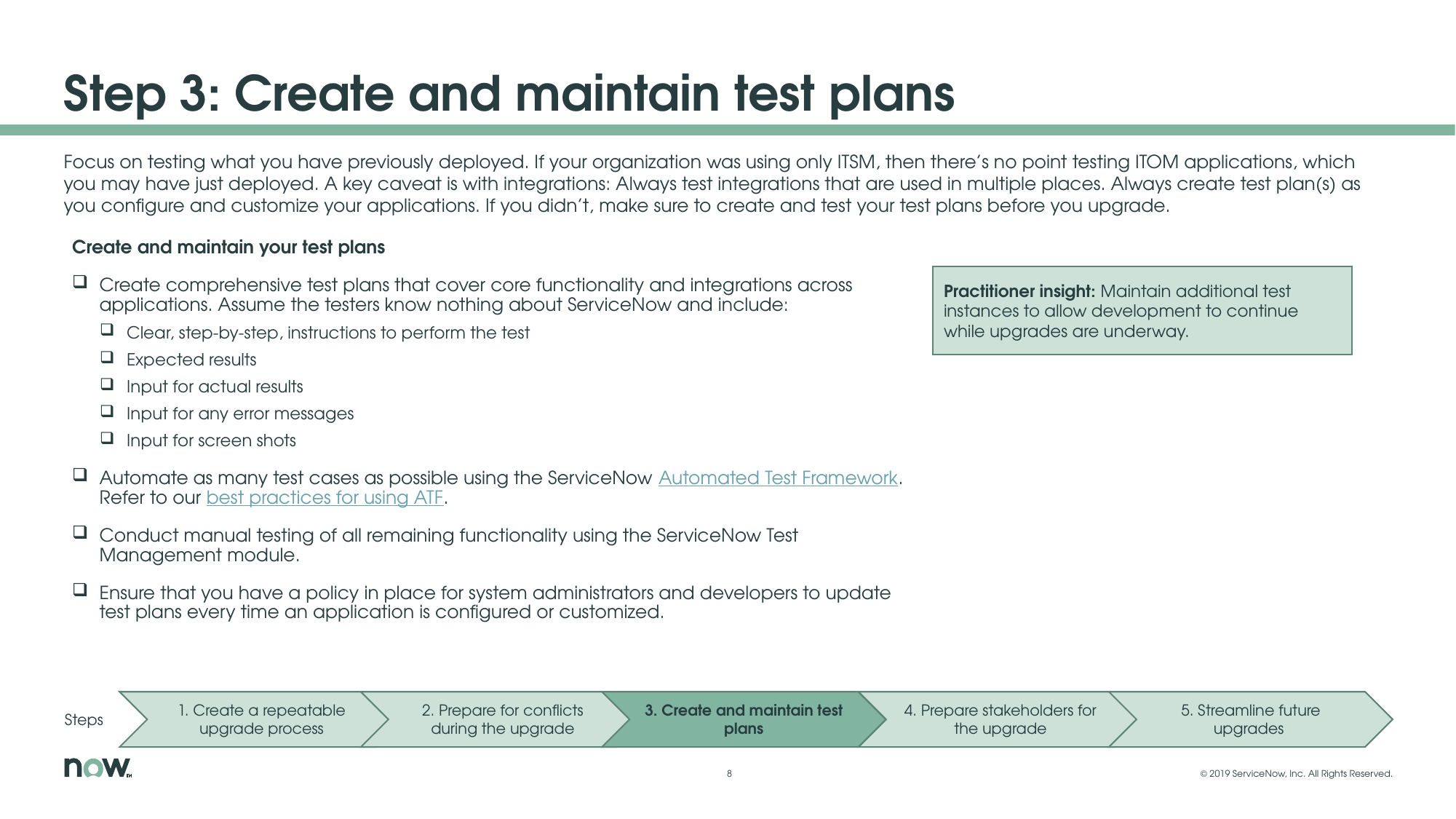

# Step 3: Create and maintain test plans

Focus on testing what you have previously deployed. If your organization was using only ITSM, then there’s no point testing ITOM applications, which you may have just deployed. A key caveat is with integrations: Always test integrations that are used in multiple places. Always create test plan(s) as you configure and customize your applications. If you didn’t, make sure to create and test your test plans before you upgrade.
Create and maintain your test plans
Create comprehensive test plans that cover core functionality and integrations across applications. Assume the testers know nothing about ServiceNow and include:
Clear, step‑by‑step, instructions to perform the test
Expected results
Input for actual results
Input for any error messages
Input for screen shots
Automate as many test cases as possible using the ServiceNow Automated Test Framework. Refer to our best practices for using ATF.
Conduct manual testing of all remaining functionality using the ServiceNow Test Management module.
Ensure that you have a policy in place for system administrators and developers to update test plans every time an application is configured or customized.
Practitioner insight: Maintain additional test instances to allow development to continue while upgrades are underway.
Steps
1. Create a repeatable upgrade process
2. Prepare for conflicts during the upgrade
3. Create and maintain test plans
4. Prepare stakeholders for the upgrade
5. Streamline future upgrades